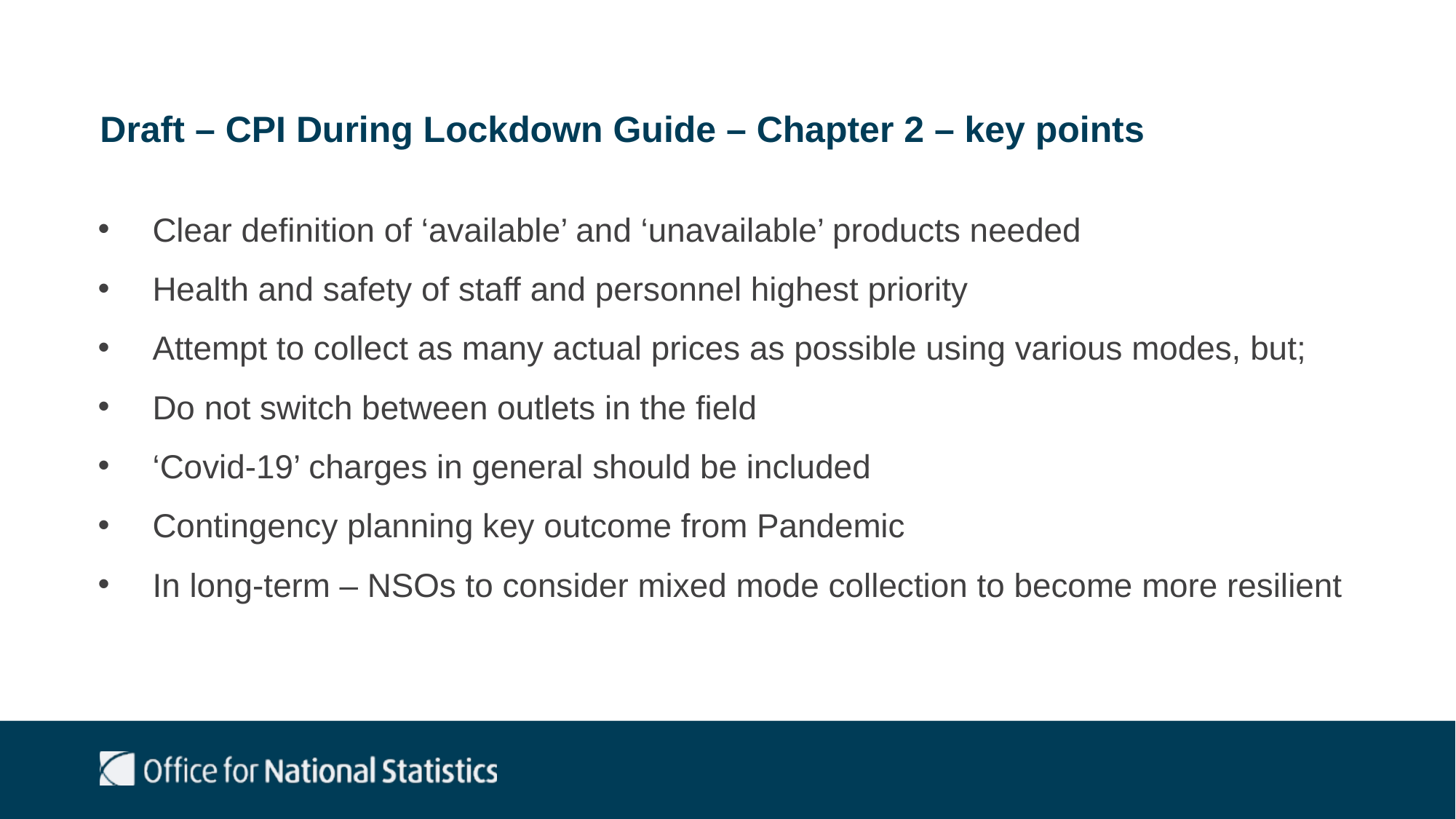

# Draft – CPI During Lockdown Guide – Chapter 2 – key points
Clear definition of ‘available’ and ‘unavailable’ products needed
Health and safety of staff and personnel highest priority
Attempt to collect as many actual prices as possible using various modes, but;
Do not switch between outlets in the field
‘Covid-19’ charges in general should be included
Contingency planning key outcome from Pandemic
In long-term – NSOs to consider mixed mode collection to become more resilient